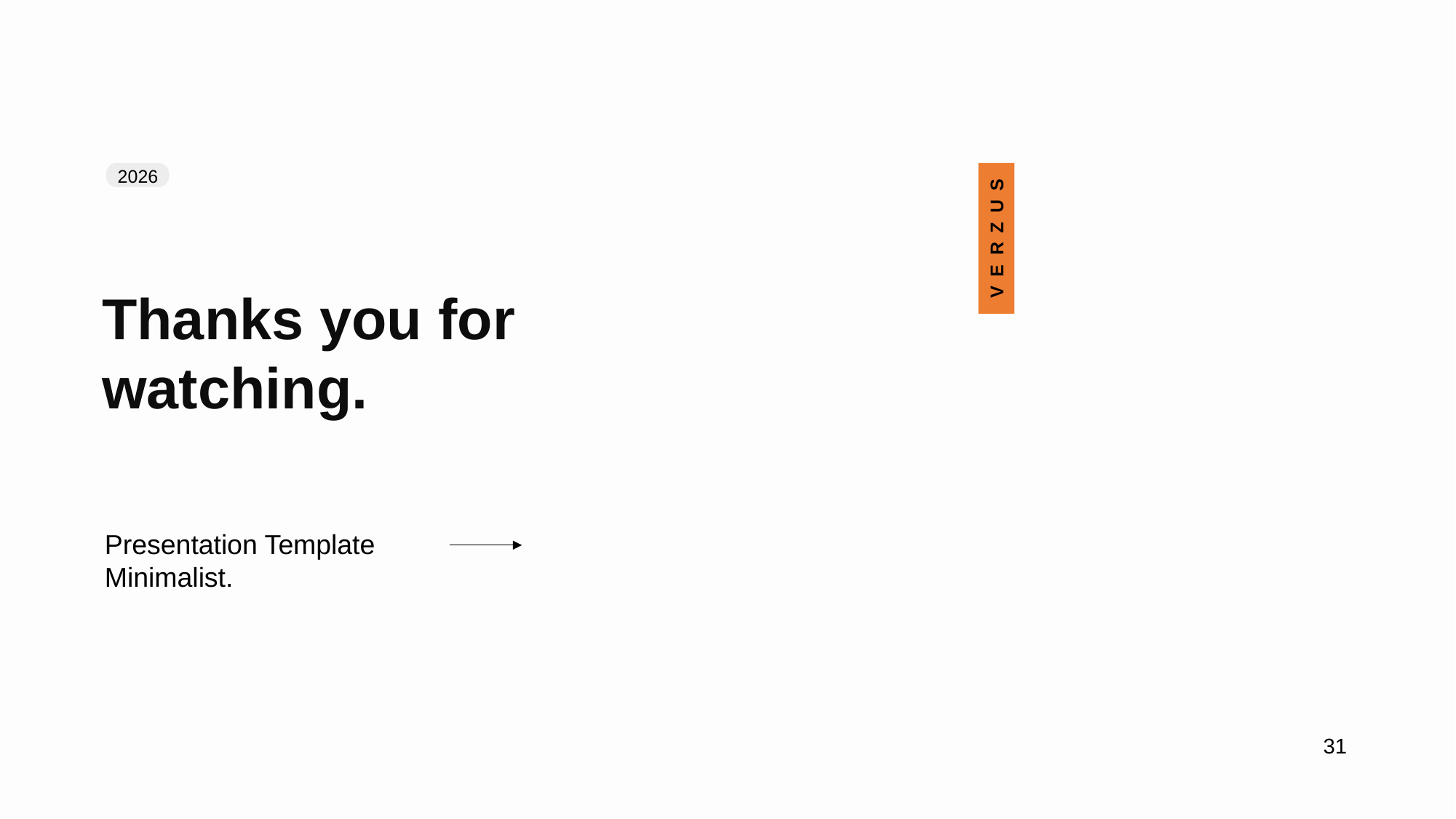

2026

VERZUS
Thanks you for watching.
Presentation Template Minimalist.
31